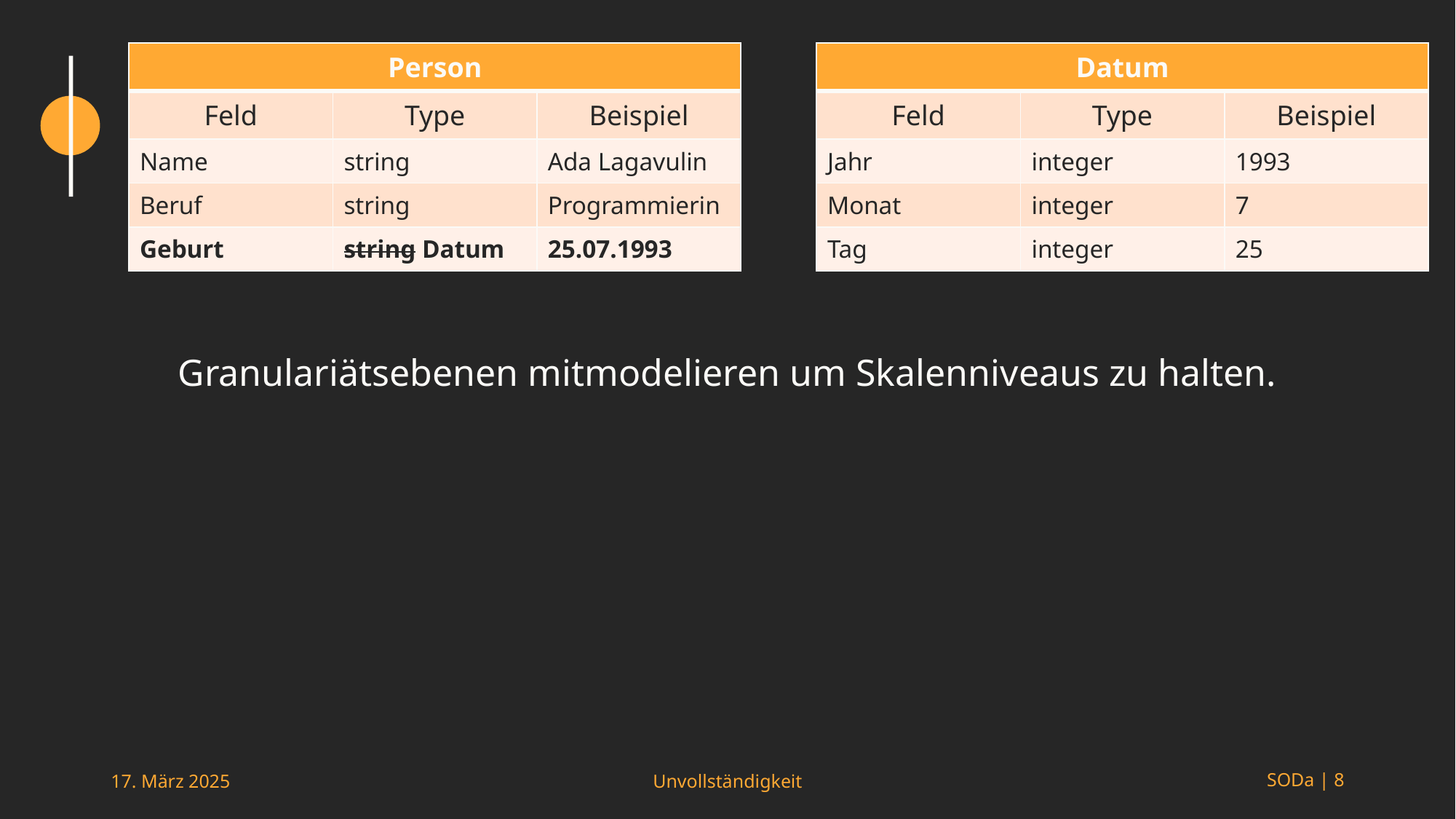

| Person |  |  |
| --- | --- | --- |
| Feld | Type | Beispiel |
| Name | string | Ada Lagavulin |
| Beruf | string | Programmierin |
| Geburt | string Datum | 25.07.1993 |
| Datum |  |  |
| --- | --- | --- |
| Feld | Type | Beispiel |
| Jahr | integer | 1993 |
| Monat | integer | 7 |
| Tag | integer | 25 |
Granulariätsebenen mitmodelieren um Skalenniveaus zu halten.

17. März 2025
Unvollständigkeit
SODa | 8